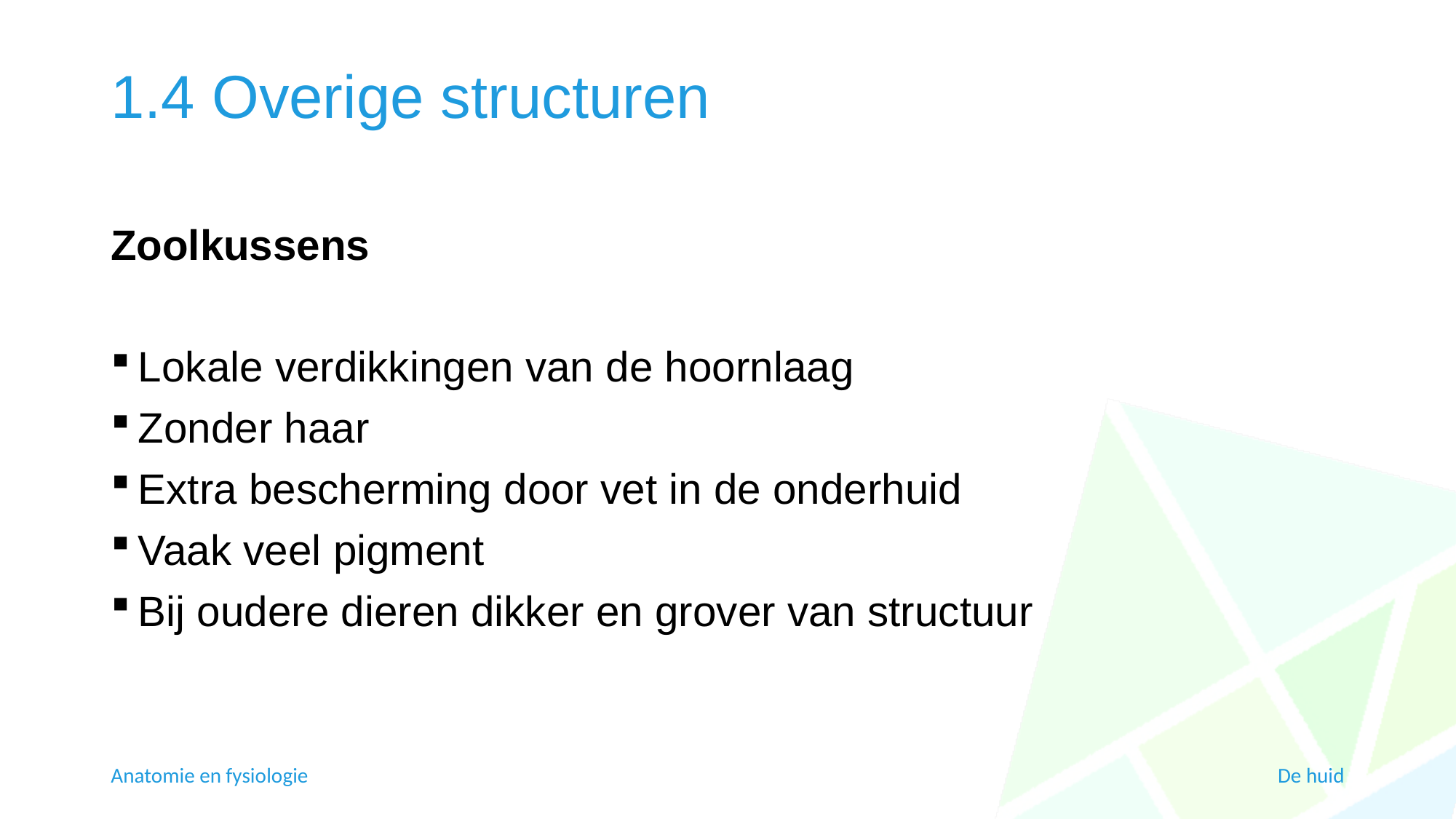

# 1.4 Overige structuren
Zoolkussens

Lokale verdikkingen van de hoornlaag
Zonder haar
Extra bescherming door vet in de onderhuid
Vaak veel pigment
Bij oudere dieren dikker en grover van structuur

Anatomie en fysiologie
De huid